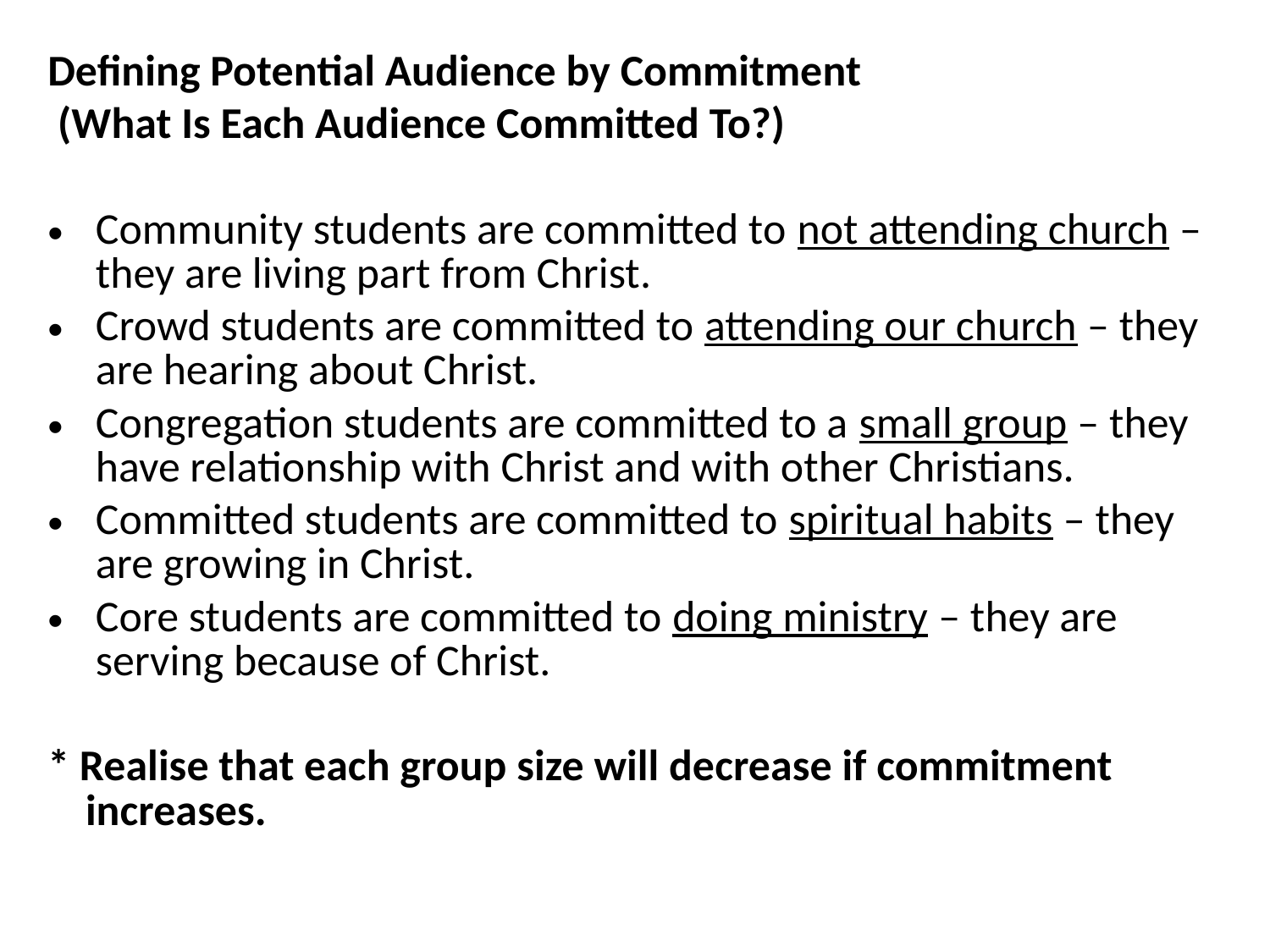

Defining Potential Audience by Commitment
 (What Is Each Audience Committed To?)

Community students are committed to not attending church – they are living part from Christ.
Crowd students are committed to attending our church – they are hearing about Christ.
Congregation students are committed to a small group – they have relationship with Christ and with other Christians.
Committed students are committed to spiritual habits – they are growing in Christ.
Core students are committed to doing ministry – they are serving because of Christ.

* Realise that each group size will decrease if commitment increases.